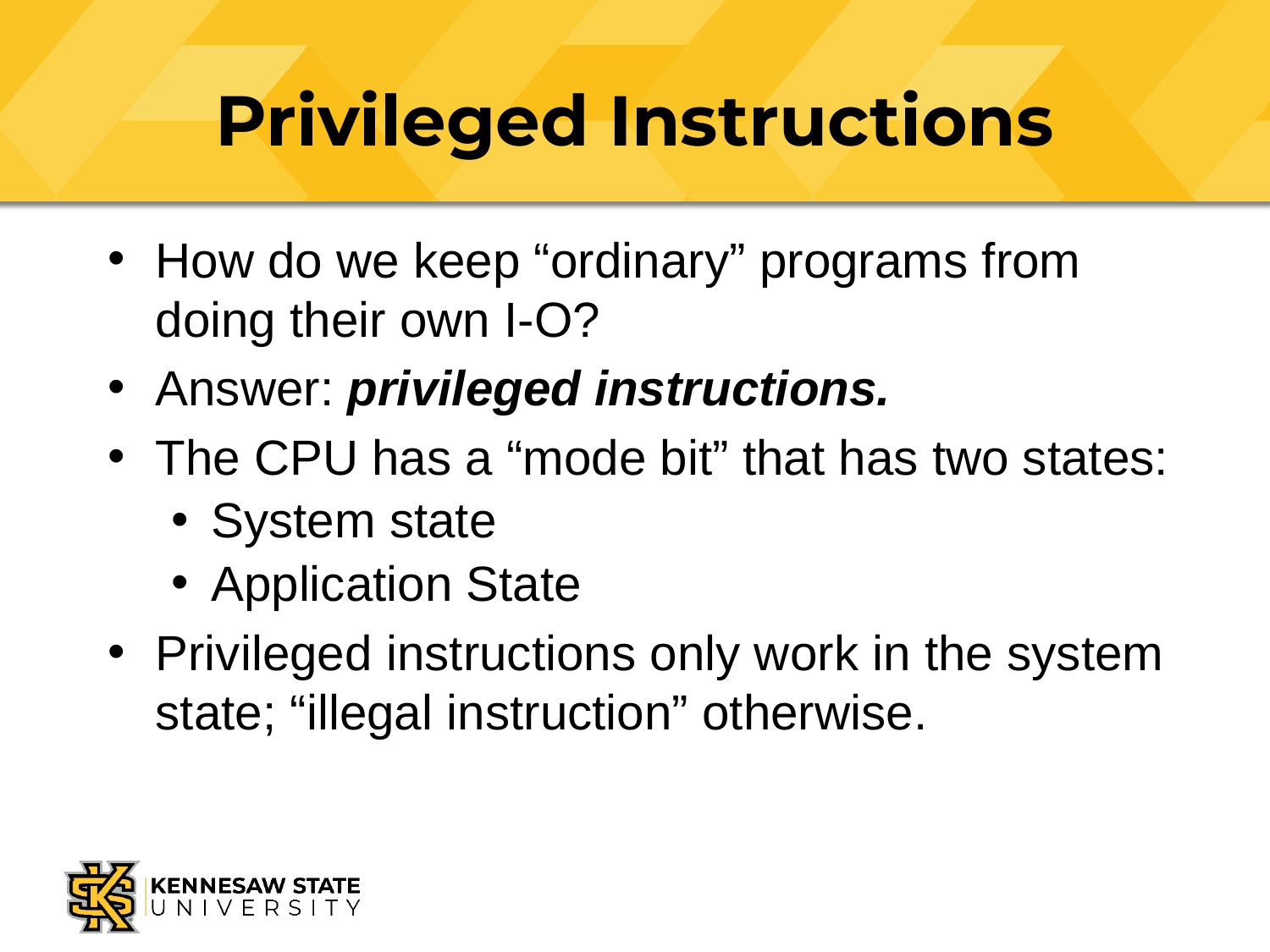

# Privileged Instructions
How do we keep “ordinary” programs from doing their own I-O?
Answer: privileged instructions.
The CPU has a “mode bit” that has two states:
System state
Application State
Privileged instructions only work in the system state; “illegal instruction” otherwise.